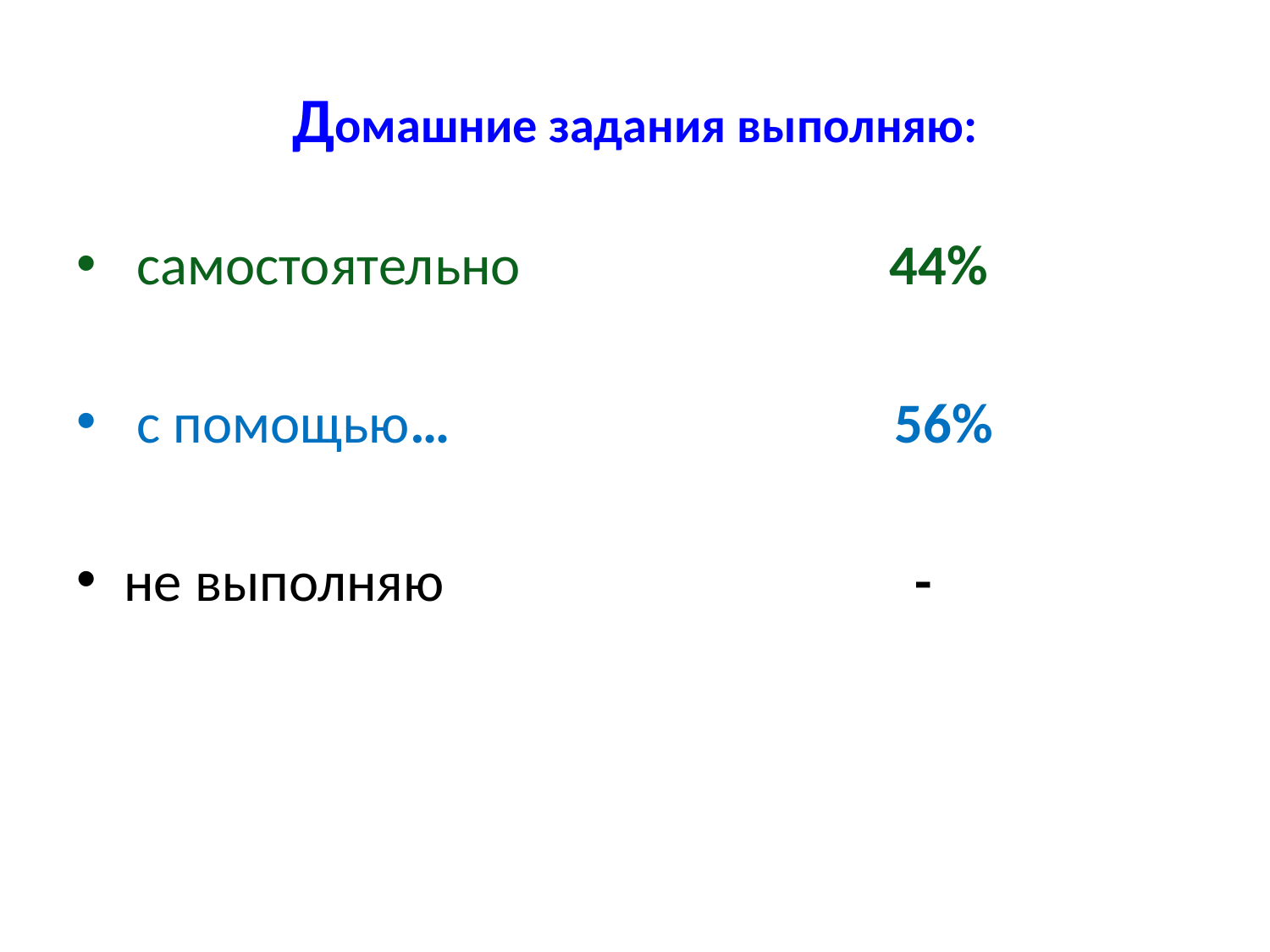

# Домашние задания выполняю:
 самостоятельно                             44%

 с помощью…                                   56%

не выполняю                                     -